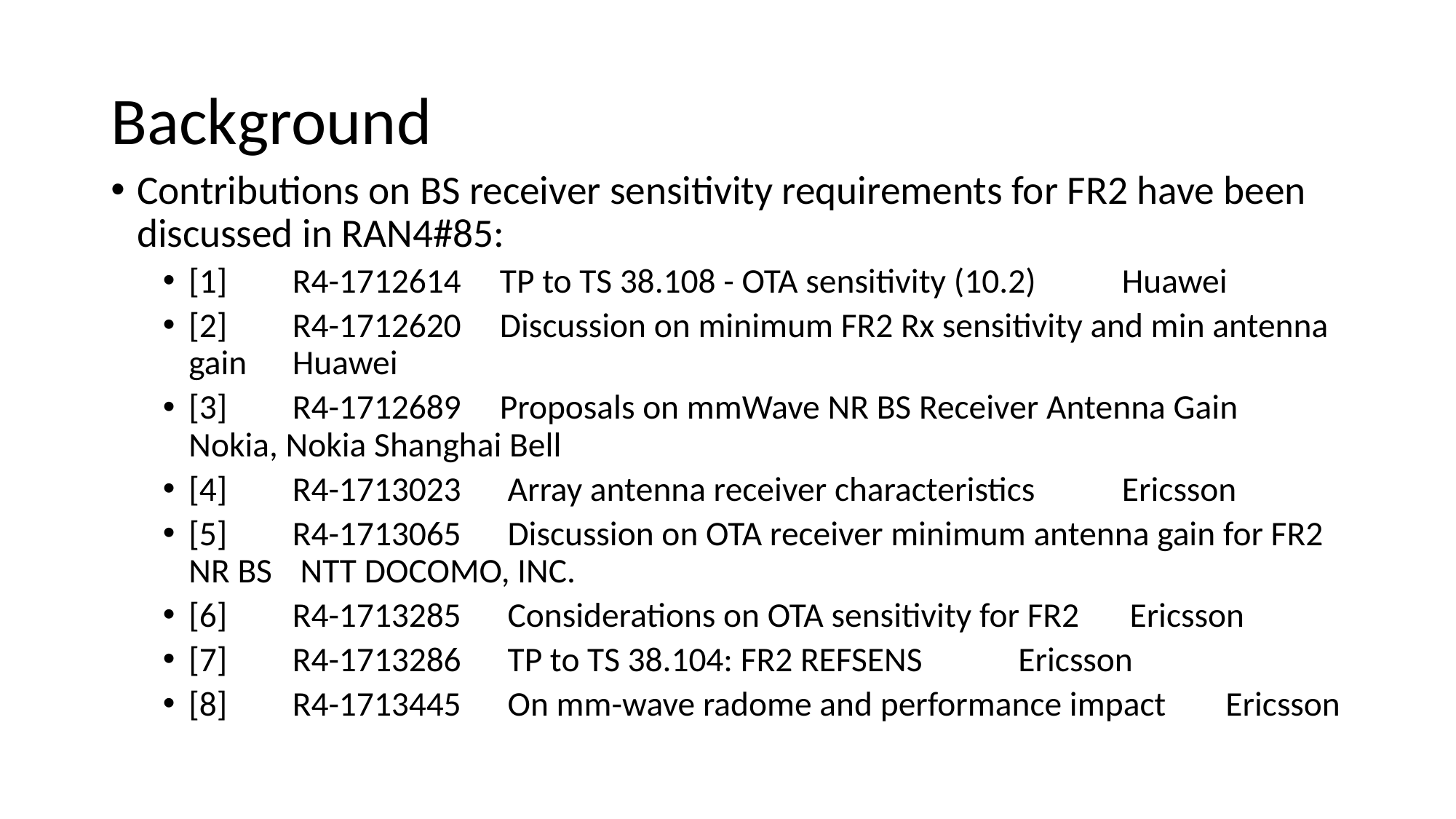

# Background
Contributions on BS receiver sensitivity requirements for FR2 have been discussed in RAN4#85:
[1]	R4-1712614	TP to TS 38.108 - OTA sensitivity (10.2)	Huawei
[2]	R4-1712620	Discussion on minimum FR2 Rx sensitivity and min antenna gain	Huawei
[3]	R4-1712689	Proposals on mmWave NR BS Receiver Antenna Gain	Nokia, Nokia Shanghai Bell
[4]	R4-1713023	 Array antenna receiver characteristics	Ericsson
[5]	R4-1713065	 Discussion on OTA receiver minimum antenna gain for FR2 NR BS	 NTT DOCOMO, INC.
[6]	R4-1713285	 Considerations on OTA sensitivity for FR2	 Ericsson
[7]	R4-1713286	 TP to TS 38.104: FR2 REFSENS	Ericsson
[8]	R4-1713445	 On mm-wave radome and performance impact	Ericsson